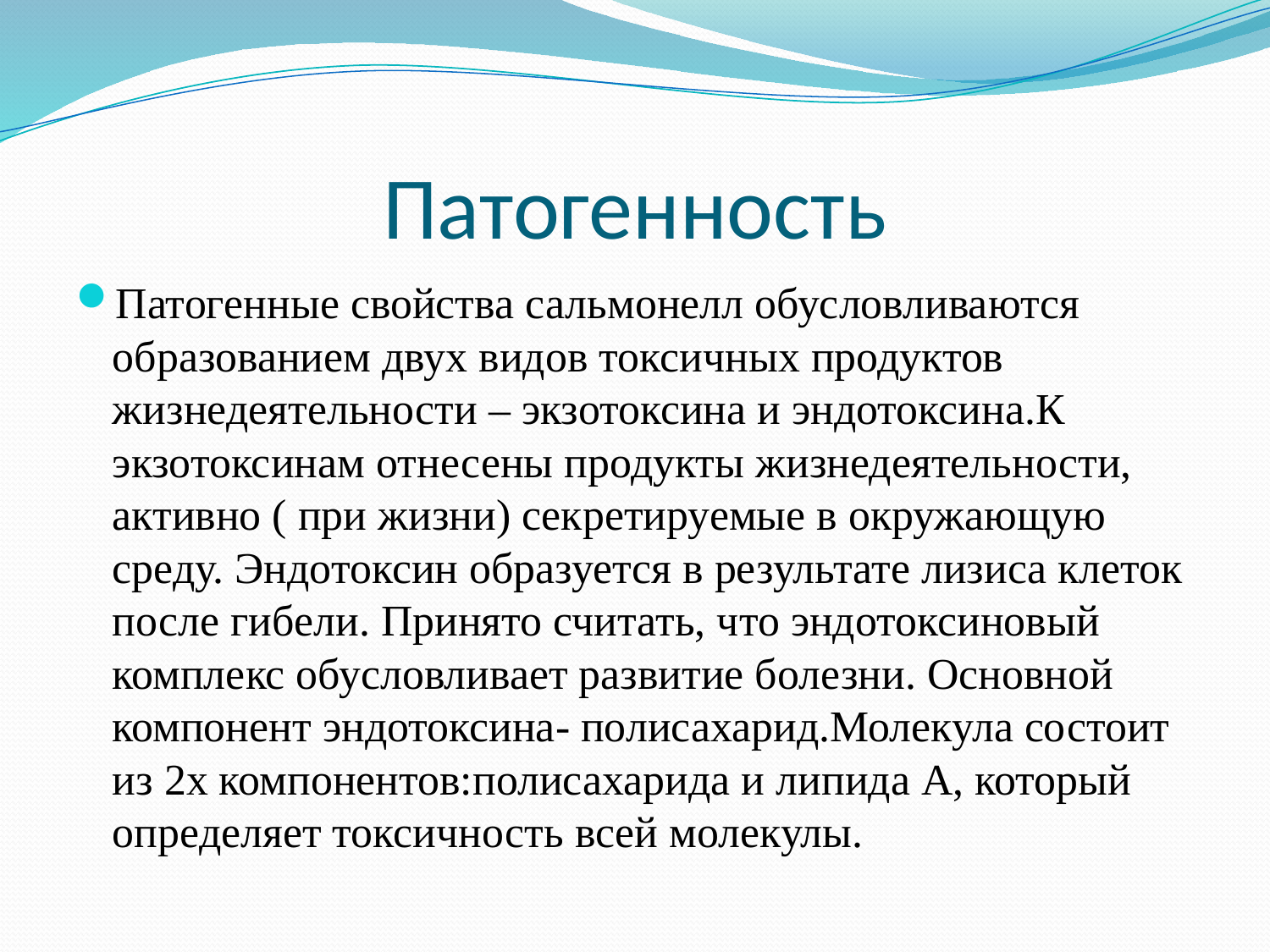

# Патогенность
Патогенные свойства сальмонелл обусловливаются образованием двух видов токсичных продуктов жизнедеятельности – экзотоксина и эндотоксина.К экзотоксинам отнесены продукты жизнедеятельности, активно ( при жизни) секретируемые в окружающую среду. Эндотоксин образуется в результате лизиса клеток после гибели. Принято считать, что эндотоксиновый комплекс обусловливает развитие болезни. Основной компонент эндотоксина- полисахарид.Молекула состоит из 2х компонентов:полисахарида и липида А, который определяет токсичность всей молекулы.